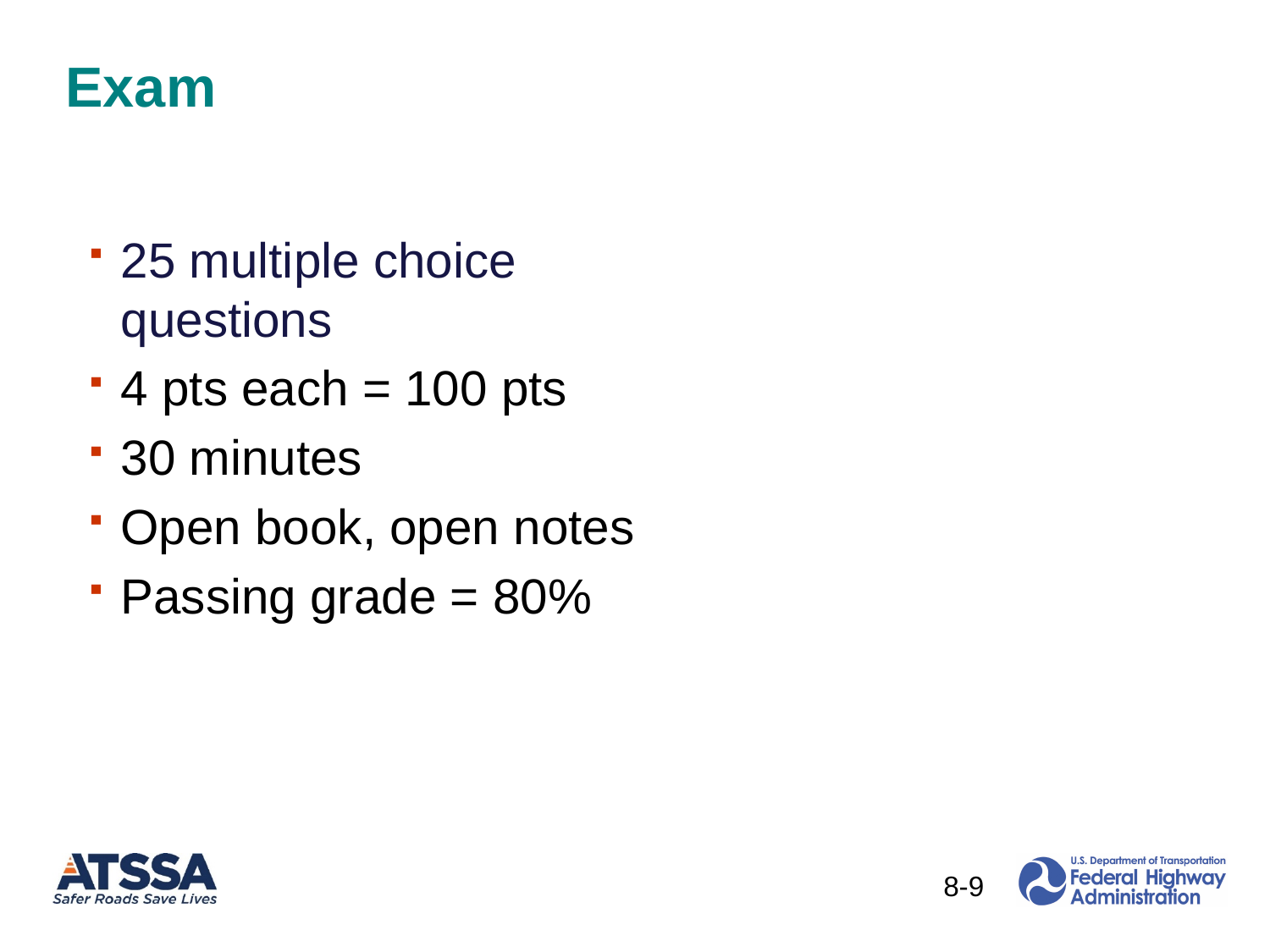

# Exam
25 multiple choice questions
4 pts each = 100 pts
30 minutes
Open book, open notes
Passing grade = 80%